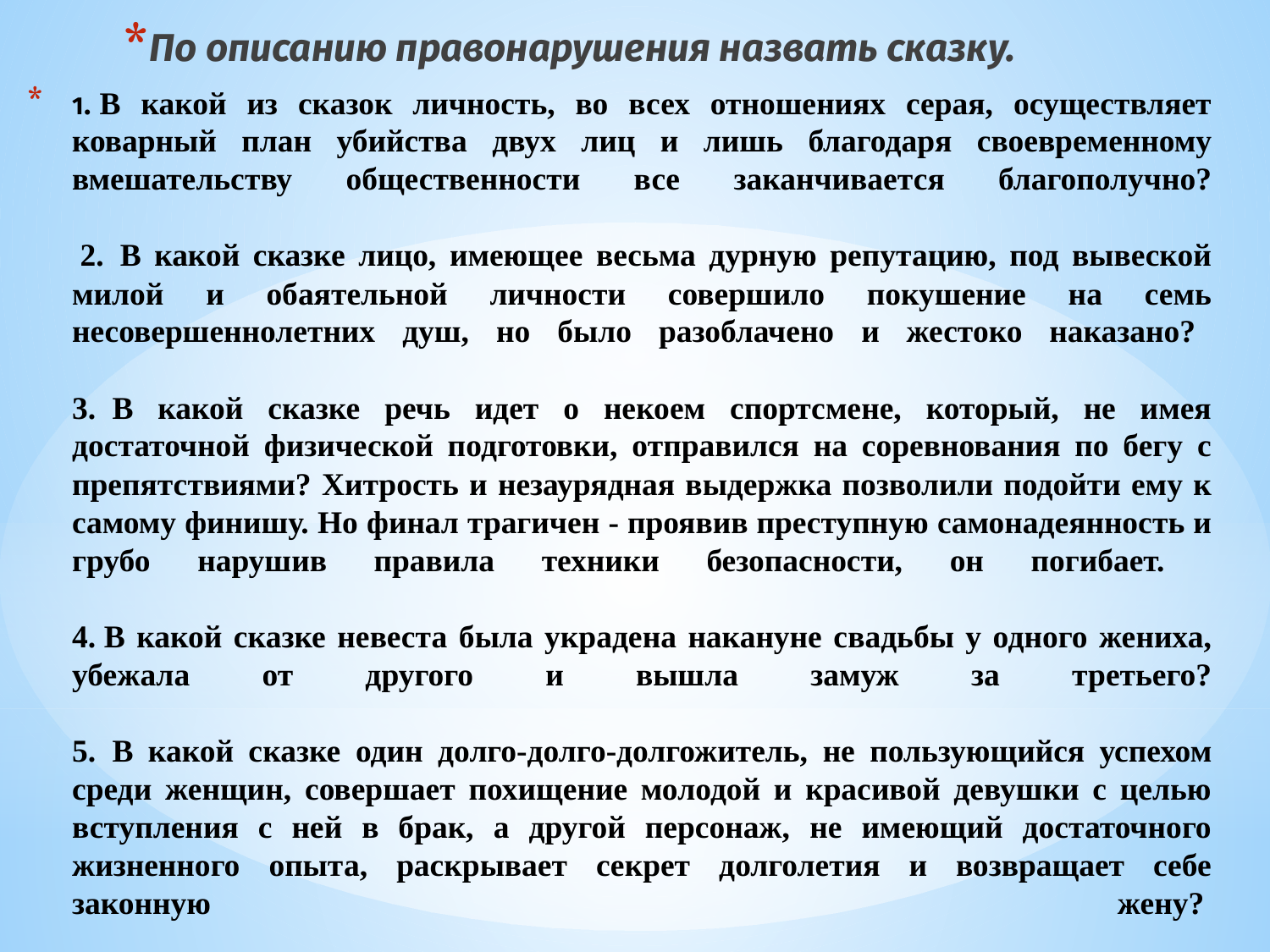

По описанию правонарушения назвать сказку.
# 1. В какой из сказок личность, во всех отношениях серая, осуществляет коварный план убийства двух лиц и лишь благодаря своевременному вмешательству общественности все заканчивается благополучно?    2.  В какой сказке лицо, имеющее весьма дурную репутацию, под вывеской милой и обаятельной личности совершило покушение на семь несовершеннолетних душ, но было разоблачено и жестоко наказано?     3.  В какой сказке речь идет о некоем спортсмене, который, не имея достаточной физической подготовки, отправился на соревнования по бегу с препятствиями? Хитрость и незаурядная выдержка позволили подойти ему к самому финишу. Но финал трагичен - проявив преступную самонадеянность и грубо нарушив правила техники безопасности, он погибает. 4. В какой сказке невеста была украдена накануне свадьбы у одного жениха, убежала от другого и вышла замуж за третьего? 5.  В какой сказке один долго-долго-долгожитель, не пользующийся успехом среди женщин, совершает похищение молодой и красивой девушки с целью вступления с ней в брак, а другой персонаж, не имеющий достаточного жизненного опыта, раскрывает секрет долголетия и возвращает себе законную жену?